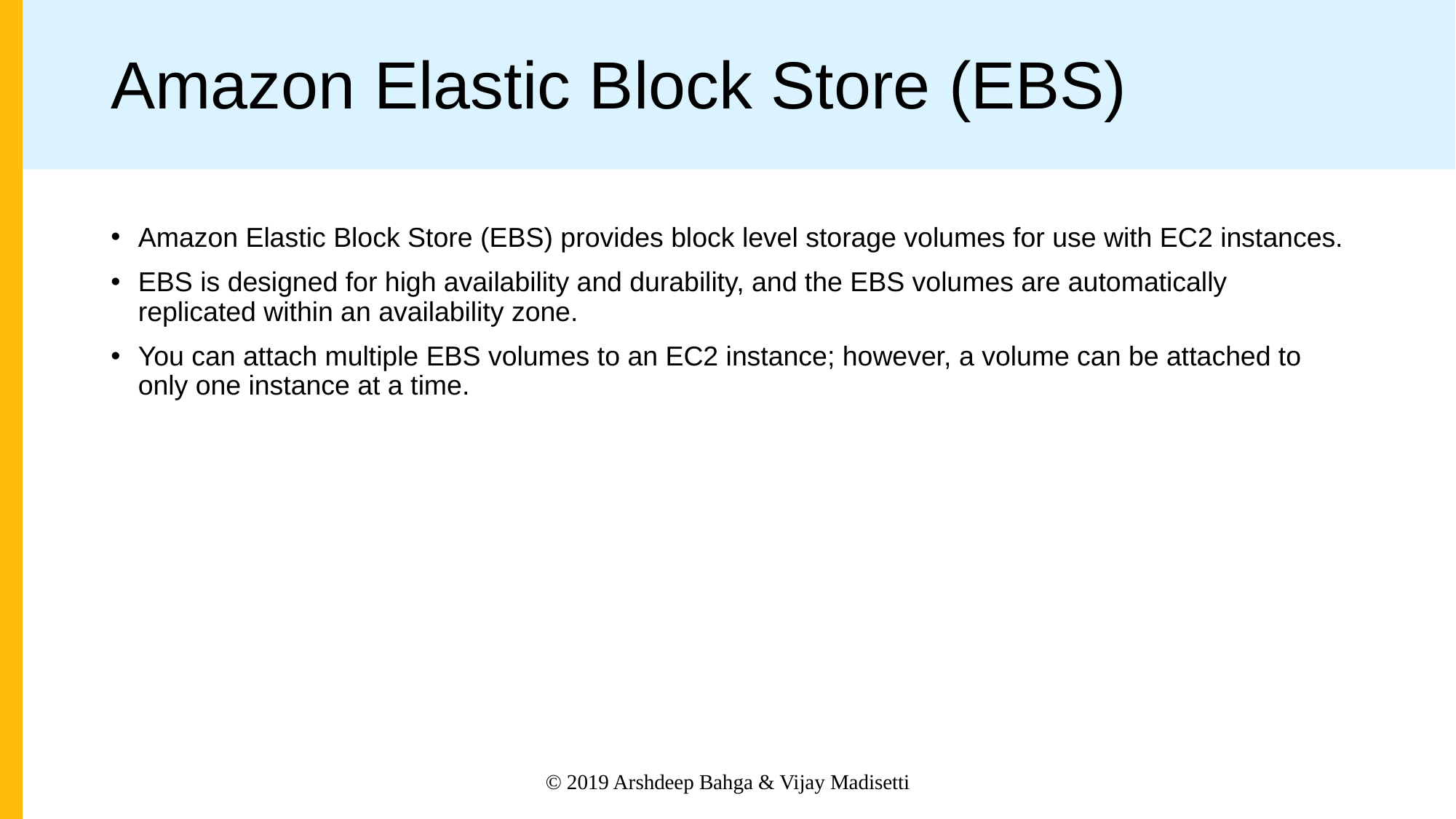

# Amazon Elastic Block Store (EBS)
Amazon Elastic Block Store (EBS) provides block level storage volumes for use with EC2 instances.
EBS is designed for high availability and durability, and the EBS volumes are automatically replicated within an availability zone.
You can attach multiple EBS volumes to an EC2 instance; however, a volume can be attached to only one instance at a time.
© 2019 Arshdeep Bahga & Vijay Madisetti